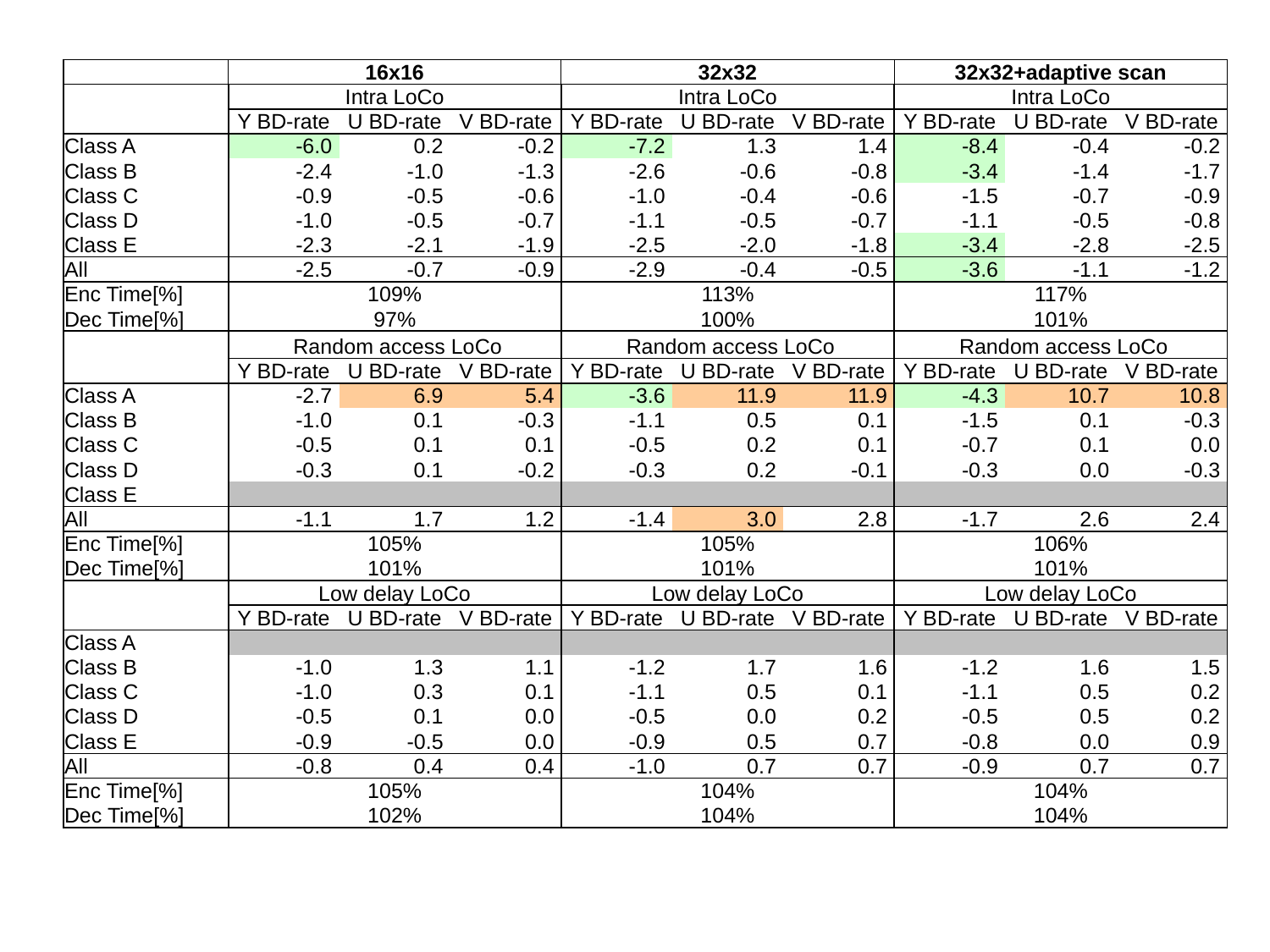

|  | 16x16 |  |  | 32x32 |  |  | 32x32+adaptive scan |  |  |
| --- | --- | --- | --- | --- | --- | --- | --- | --- | --- |
|  | Intra LoCo |  |  | Intra LoCo |  |  | Intra LoCo |  |  |
|  | Y BD-rate | U BD-rate | V BD-rate | Y BD-rate | U BD-rate | V BD-rate | Y BD-rate | U BD-rate | V BD-rate |
| Class A | -6.0 | 0.2 | -0.2 | -7.2 | 1.3 | 1.4 | -8.4 | -0.4 | -0.2 |
| Class B | -2.4 | -1.0 | -1.3 | -2.6 | -0.6 | -0.8 | -3.4 | -1.4 | -1.7 |
| Class C | -0.9 | -0.5 | -0.6 | -1.0 | -0.4 | -0.6 | -1.5 | -0.7 | -0.9 |
| Class D | -1.0 | -0.5 | -0.7 | -1.1 | -0.5 | -0.7 | -1.1 | -0.5 | -0.8 |
| Class E | -2.3 | -2.1 | -1.9 | -2.5 | -2.0 | -1.8 | -3.4 | -2.8 | -2.5 |
| All | -2.5 | -0.7 | -0.9 | -2.9 | -0.4 | -0.5 | -3.6 | -1.1 | -1.2 |
| Enc Time[%] | 109% |  |  | 113% |  |  | 117% |  |  |
| Dec Time[%] | 97% |  |  | 100% |  |  | 101% |  |  |
|  | Random access LoCo |  |  | Random access LoCo |  |  | Random access LoCo |  |  |
|  | Y BD-rate | U BD-rate | V BD-rate | Y BD-rate | U BD-rate | V BD-rate | Y BD-rate | U BD-rate | V BD-rate |
| Class A | -2.7 | 6.9 | 5.4 | -3.6 | 11.9 | 11.9 | -4.3 | 10.7 | 10.8 |
| Class B | -1.0 | 0.1 | -0.3 | -1.1 | 0.5 | 0.1 | -1.5 | 0.1 | -0.3 |
| Class C | -0.5 | 0.1 | 0.1 | -0.5 | 0.2 | 0.1 | -0.7 | 0.1 | 0.0 |
| Class D | -0.3 | 0.1 | -0.2 | -0.3 | 0.2 | -0.1 | -0.3 | 0.0 | -0.3 |
| Class E |  |  |  |  |  |  |  |  |  |
| All | -1.1 | 1.7 | 1.2 | -1.4 | 3.0 | 2.8 | -1.7 | 2.6 | 2.4 |
| Enc Time[%] | 105% |  |  | 105% |  |  | 106% |  |  |
| Dec Time[%] | 101% |  |  | 101% |  |  | 101% |  |  |
|  | Low delay LoCo |  |  | Low delay LoCo |  |  | Low delay LoCo |  |  |
|  | Y BD-rate | U BD-rate | V BD-rate | Y BD-rate | U BD-rate | V BD-rate | Y BD-rate | U BD-rate | V BD-rate |
| Class A |  |  |  |  |  |  |  |  |  |
| Class B | -1.0 | 1.3 | 1.1 | -1.2 | 1.7 | 1.6 | -1.2 | 1.6 | 1.5 |
| Class C | -1.0 | 0.3 | 0.1 | -1.1 | 0.5 | 0.1 | -1.1 | 0.5 | 0.2 |
| Class D | -0.5 | 0.1 | 0.0 | -0.5 | 0.0 | 0.2 | -0.5 | 0.5 | 0.2 |
| Class E | -0.9 | -0.5 | 0.0 | -0.9 | 0.5 | 0.7 | -0.8 | 0.0 | 0.9 |
| All | -0.8 | 0.4 | 0.4 | -1.0 | 0.7 | 0.7 | -0.9 | 0.7 | 0.7 |
| Enc Time[%] | 105% |  |  | 104% |  |  | 104% |  |  |
| Dec Time[%] | 102% |  |  | 104% |  |  | 104% |  |  |